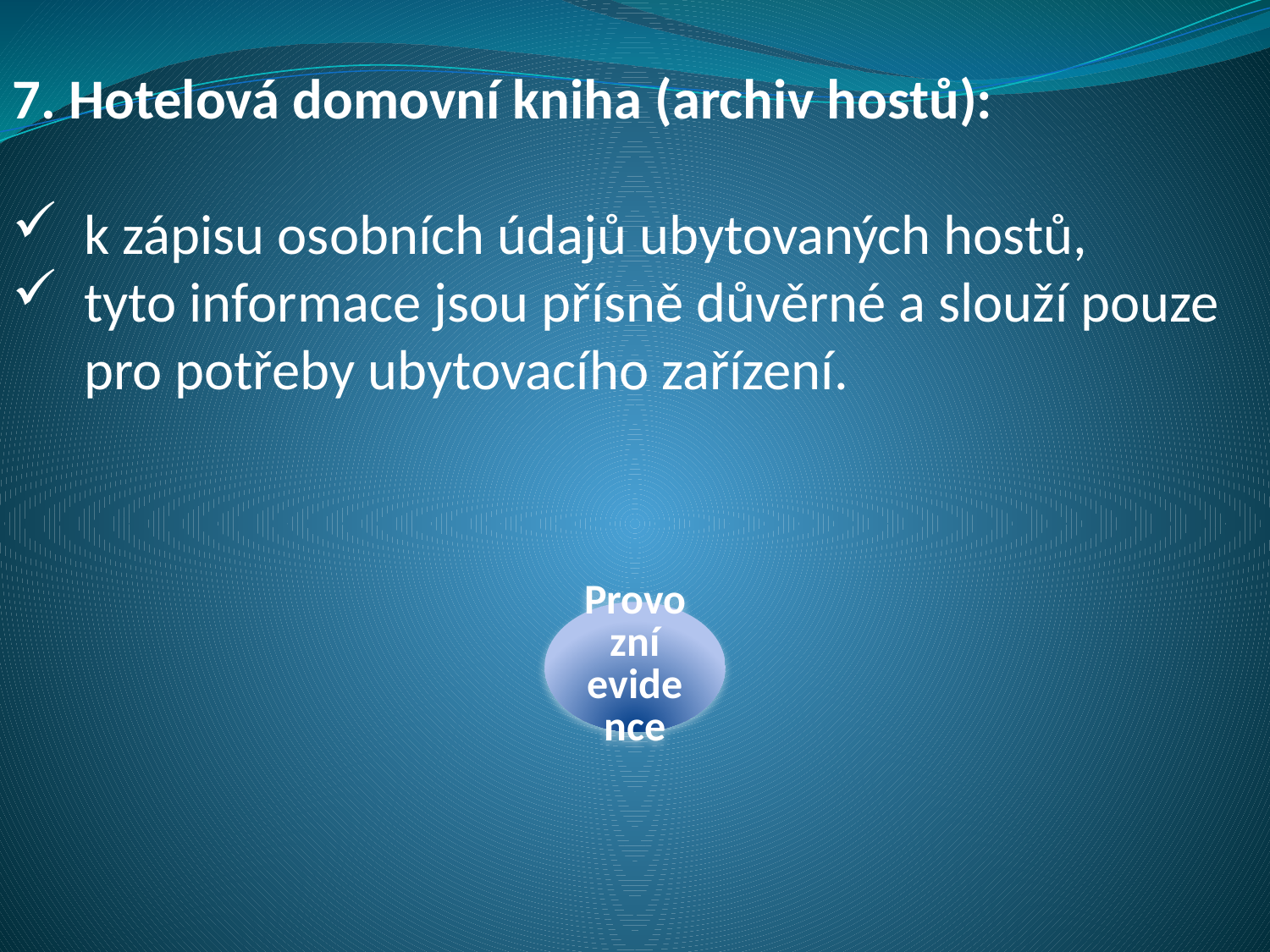

7. Hotelová domovní kniha (archiv hostů):

k zápisu osobních údajů ubytovaných hostů,
tyto informace jsou přísně důvěrné a slouží pouze pro potřeby ubytovacího zařízení.
Provozní evidence
7